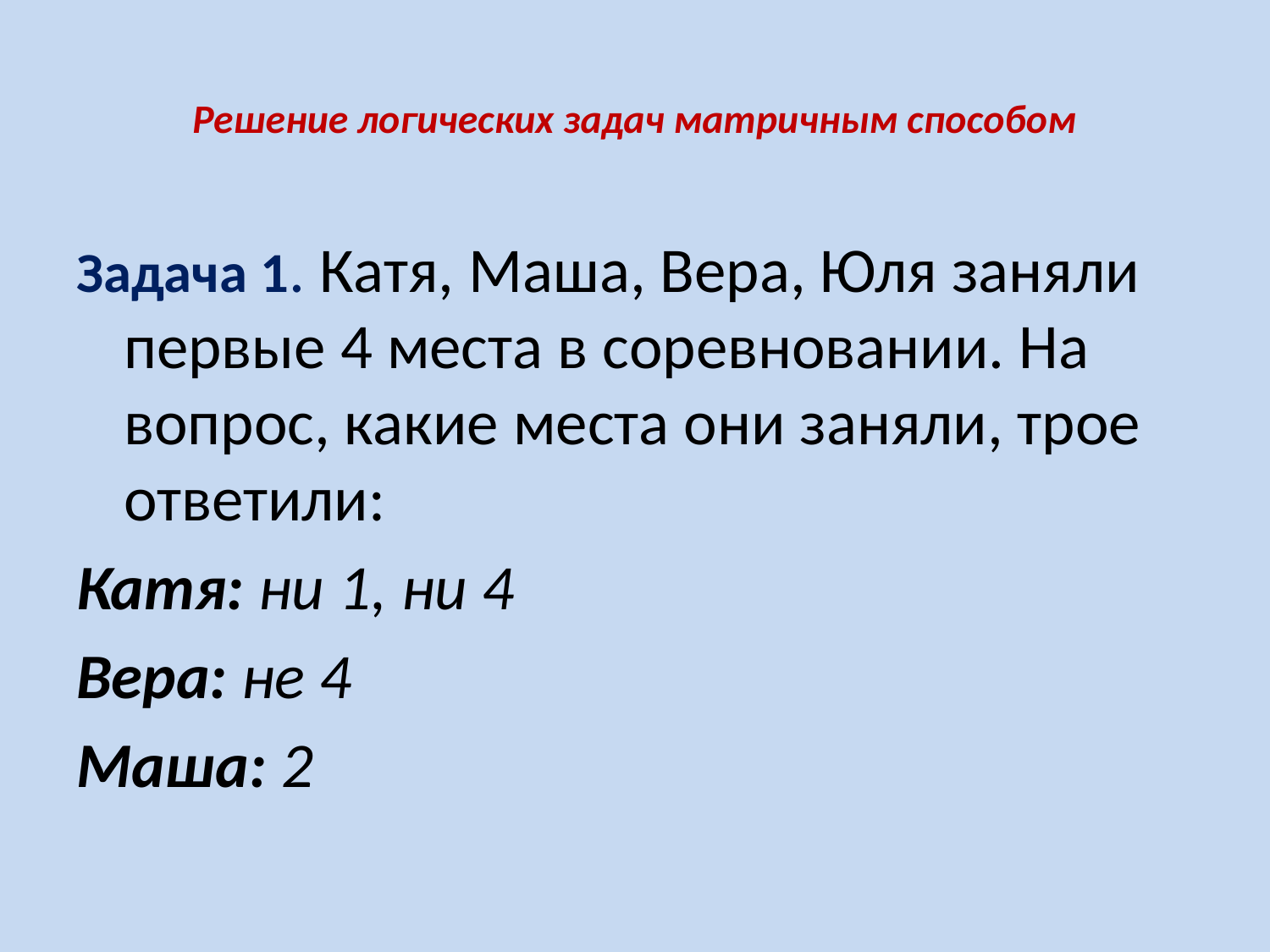

# Решение логических задач матричным способом
Задача 1. Катя, Маша, Вера, Юля заняли первые 4 места в соревновании. На вопрос, какие места они заняли, трое ответили:
Катя: ни 1, ни 4
Вера: не 4
Маша: 2